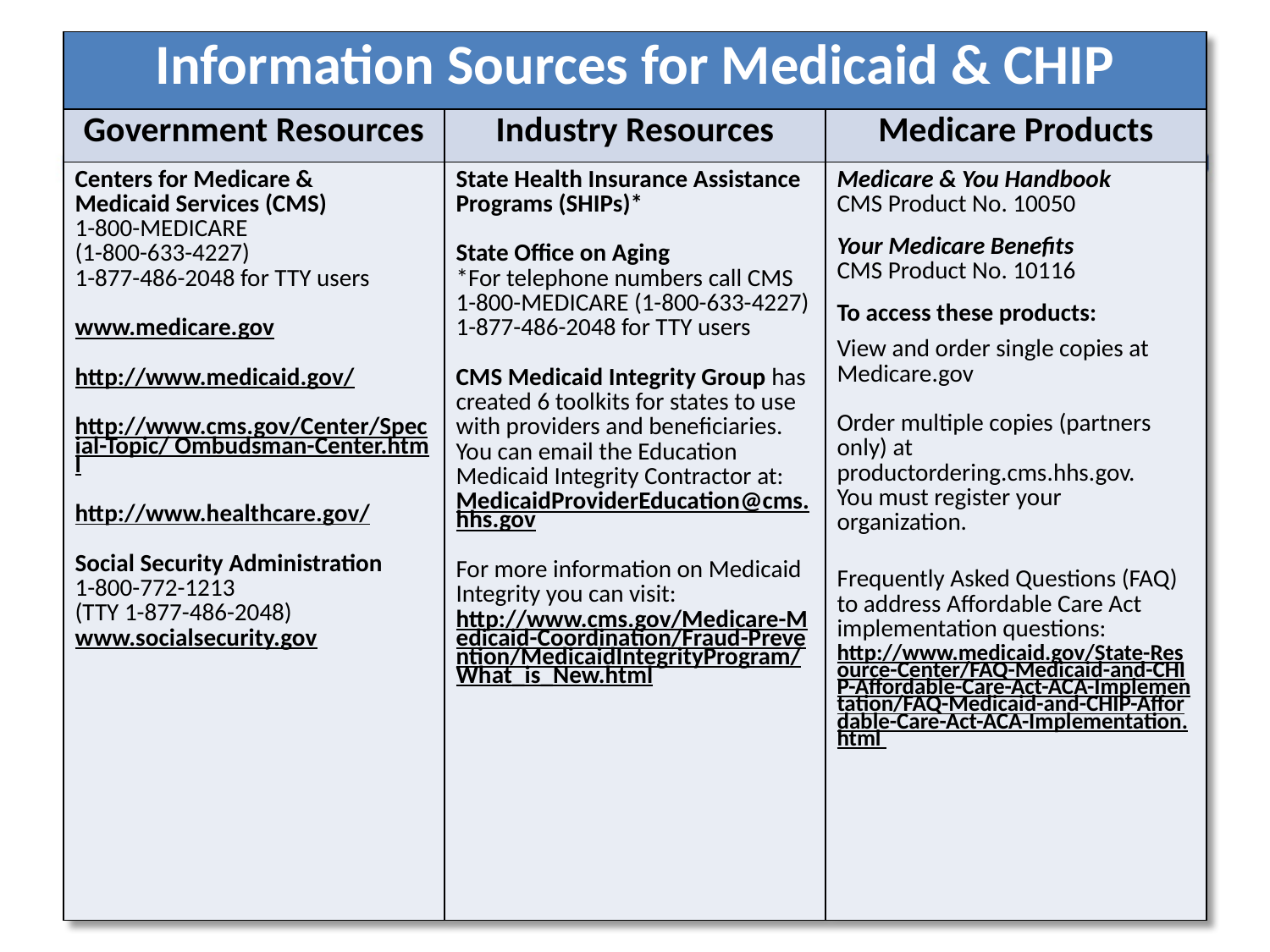

| Information Sources for Medicaid & CHIP |  |  |
| --- | --- | --- |
| Government Resources | Industry Resources | Medicare Products |
| Centers for Medicare & Medicaid Services (CMS) 1-800-MEDICARE (1-800-633-4227) 1-877-486-2048 for TTY users www.medicare.gov http://www.medicaid.gov/ http://www.cms.gov/Center/Special-Topic/ Ombudsman-Center.html http://www.healthcare.gov/ Social Security Administration 1-800-772-1213 (TTY 1-877-486-2048) www.socialsecurity.gov | State Health Insurance Assistance Programs (SHIPs)\* State Office on Aging \*For telephone numbers call CMS 1-800-MEDICARE (1-800-633-4227) 1-877-486-2048 for TTY users CMS Medicaid Integrity Group has created 6 toolkits for states to use with providers and beneficiaries. You can email the Education Medicaid Integrity Contractor at: MedicaidProviderEducation@cms.hhs.gov For more information on Medicaid Integrity you can visit: http://www.cms.gov/Medicare-Medicaid-Coordination/Fraud-Prevention/MedicaidIntegrityProgram/What\_is\_New.html | Medicare & You Handbook CMS Product No. 10050 Your Medicare Benefits CMS Product No. 10116 To access these products: View and order single copies at Medicare.gov Order multiple copies (partners only) at productordering.cms.hhs.gov. You must register your organization. Frequently Asked Questions (FAQ) to address Affordable Care Act implementation questions: http://www.medicaid.gov/State-Resource-Center/FAQ-Medicaid-and-CHIP-Affordable-Care-Act-ACA-Implementation/FAQ-Medicaid-and-CHIP-Affordable-Care-Act-ACA-Implementation.html |
05/01/2013
Medicaid and the Children's Health Insurance Program
59